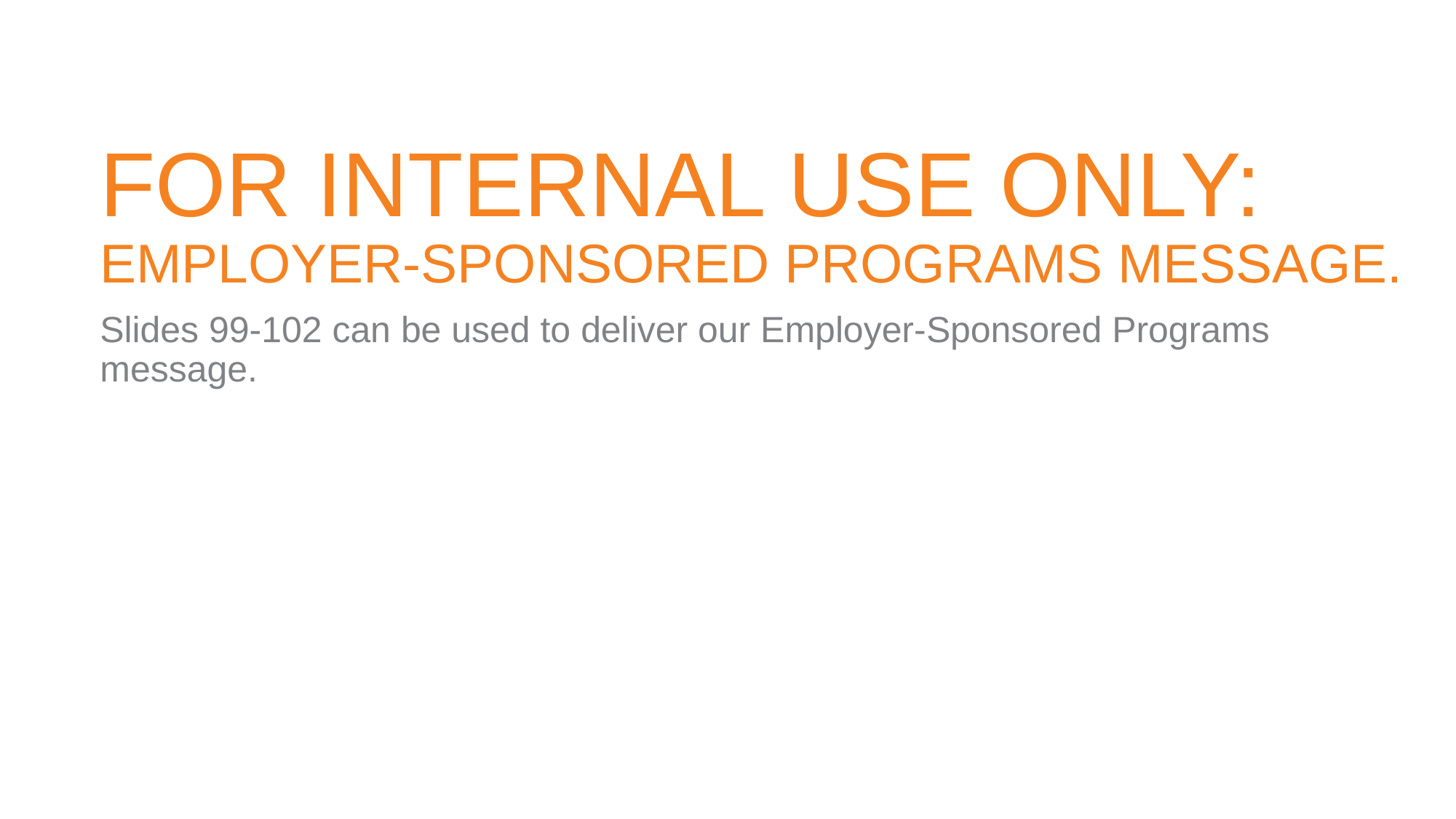

# FOR INTERNAL USE ONLY: EMPLOYER-SPONSORED PROGRAMS MESSAGE.
Slides 99-102 can be used to deliver our Employer-Sponsored Programs message.